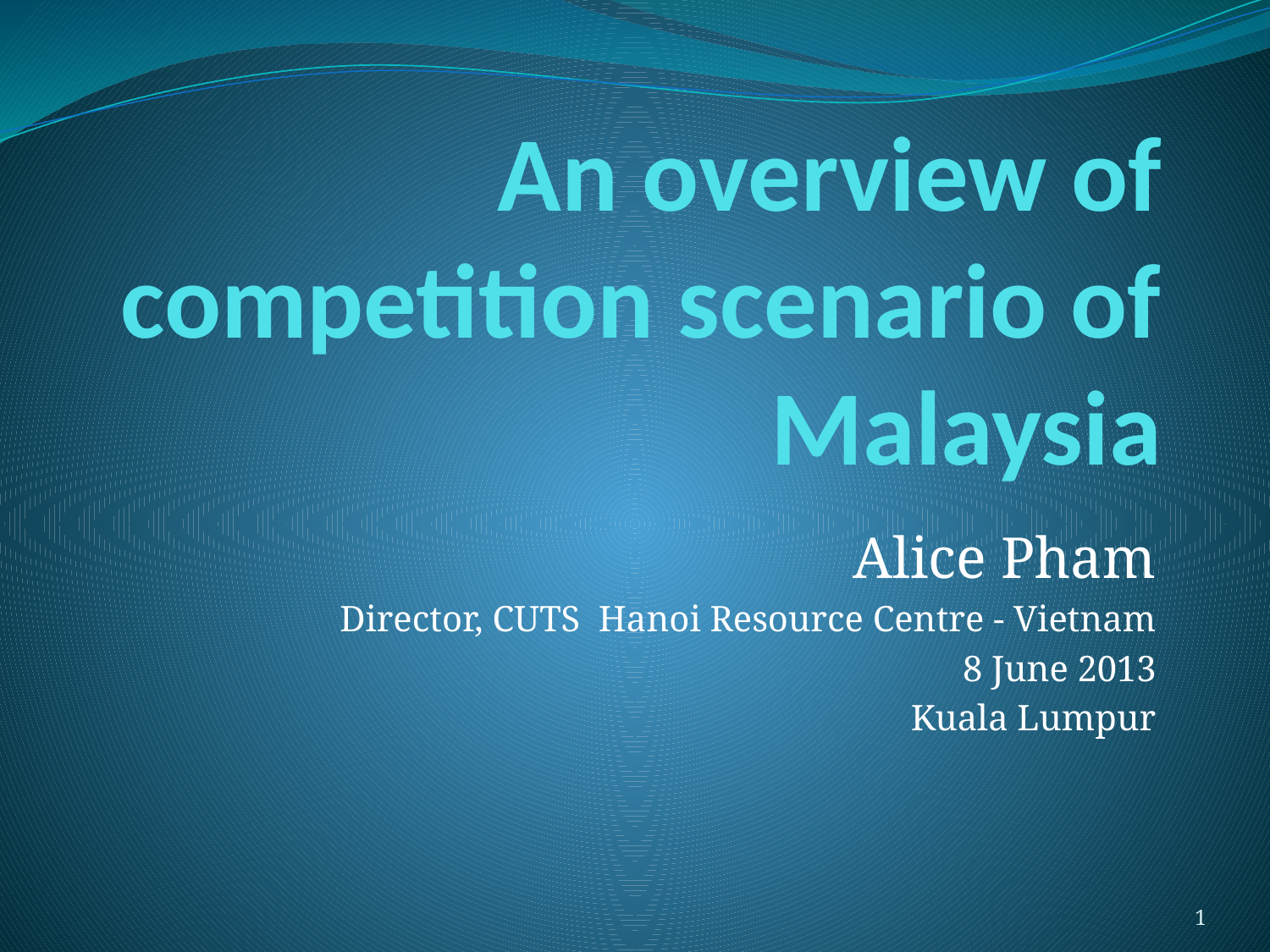

# An overview of competition scenario of Malaysia
Alice Pham
Director, CUTS  Hanoi Resource Centre - Vietnam
8 June 2013
Kuala Lumpur
1